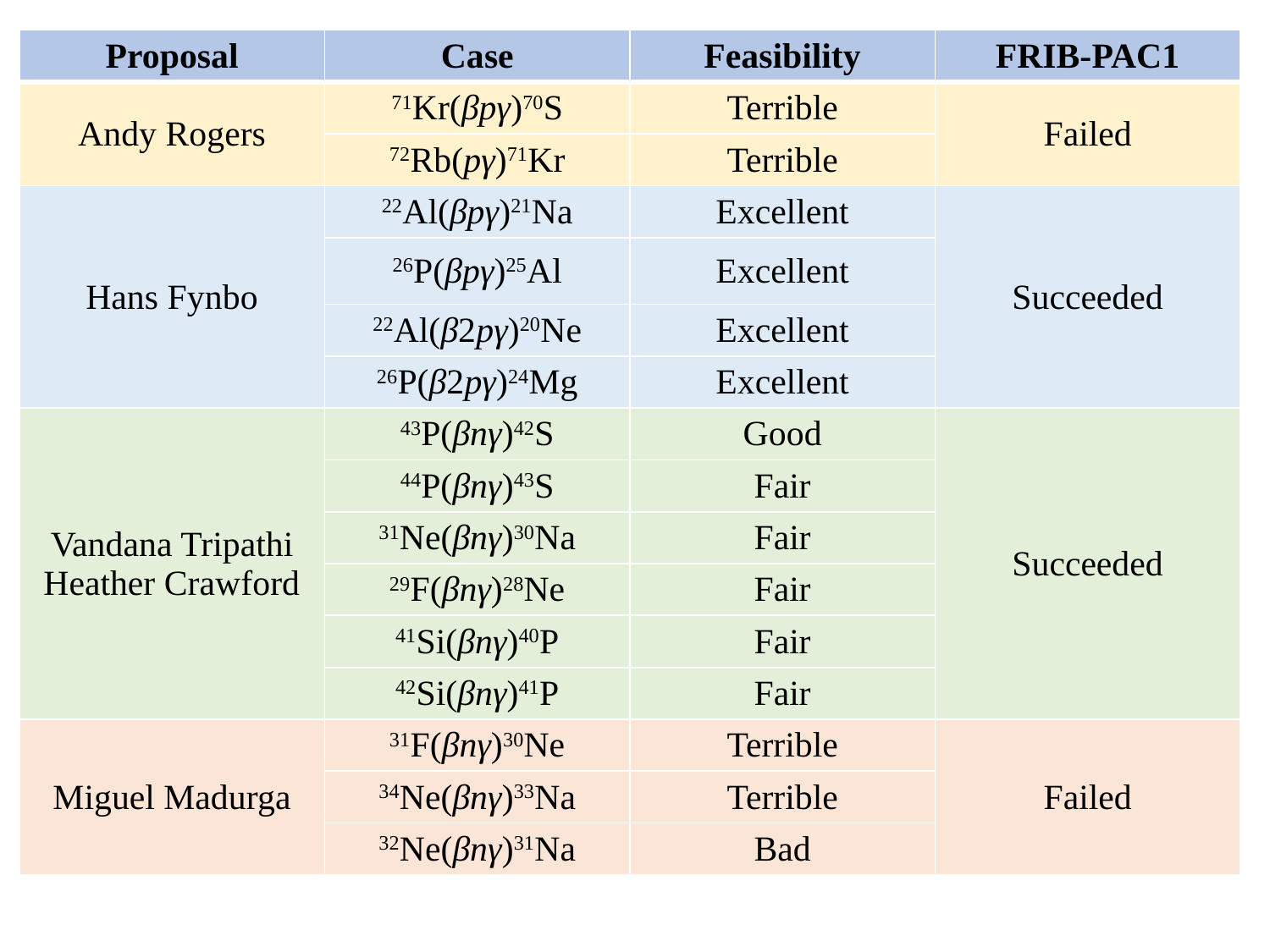

| Proposal | Case | Feasibility | FRIB-PAC1 |
| --- | --- | --- | --- |
| Andy Rogers | 71Kr(βpγ)70S | Terrible | Failed |
|  | 72Rb(pγ)71Kr | Terrible |  |
| Hans Fynbo | 22Al(βpγ)21Na | Excellent | Succeeded |
|  | 26P(βpγ)25Al | Excellent |  |
|  | 22Al(β2pγ)20Ne | Excellent |  |
|  | 26P(β2pγ)24Mg | Excellent |  |
| Vandana Tripathi Heather Crawford | 43P(βnγ)42S | Good | Succeeded |
|  | 44P(βnγ)43S | Fair |  |
|  | 31Ne(βnγ)30Na | Fair |  |
|  | 29F(βnγ)28Ne | Fair |  |
|  | 41Si(βnγ)40P | Fair |  |
|  | 42Si(βnγ)41P | Fair |  |
| Miguel Madurga | 31F(βnγ)30Ne | Terrible | Failed |
|  | 34Ne(βnγ)33Na | Terrible |  |
|  | 32Ne(βnγ)31Na | Bad |  |